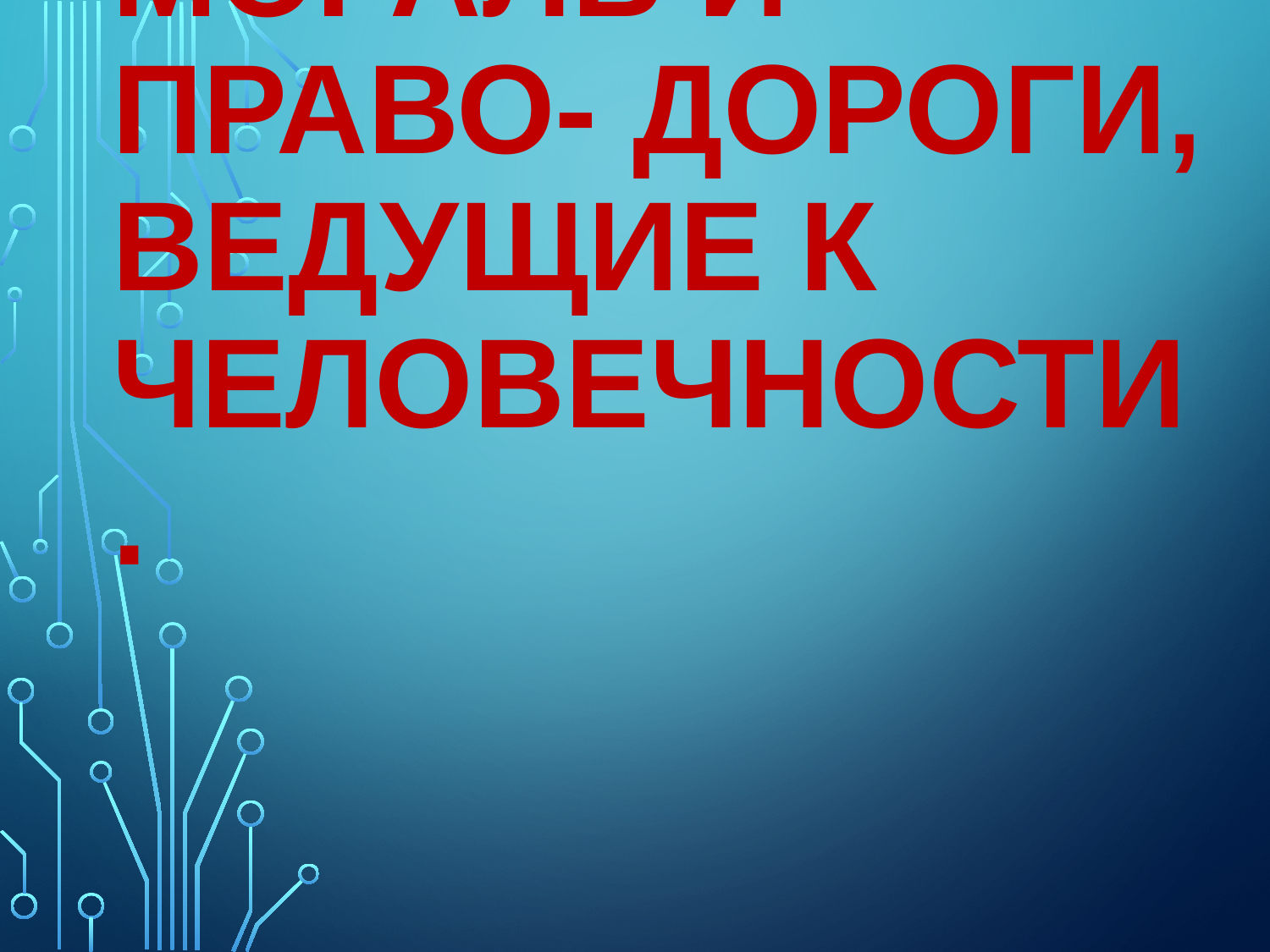

# Мораль и право- дороги, ведущие к человечности.